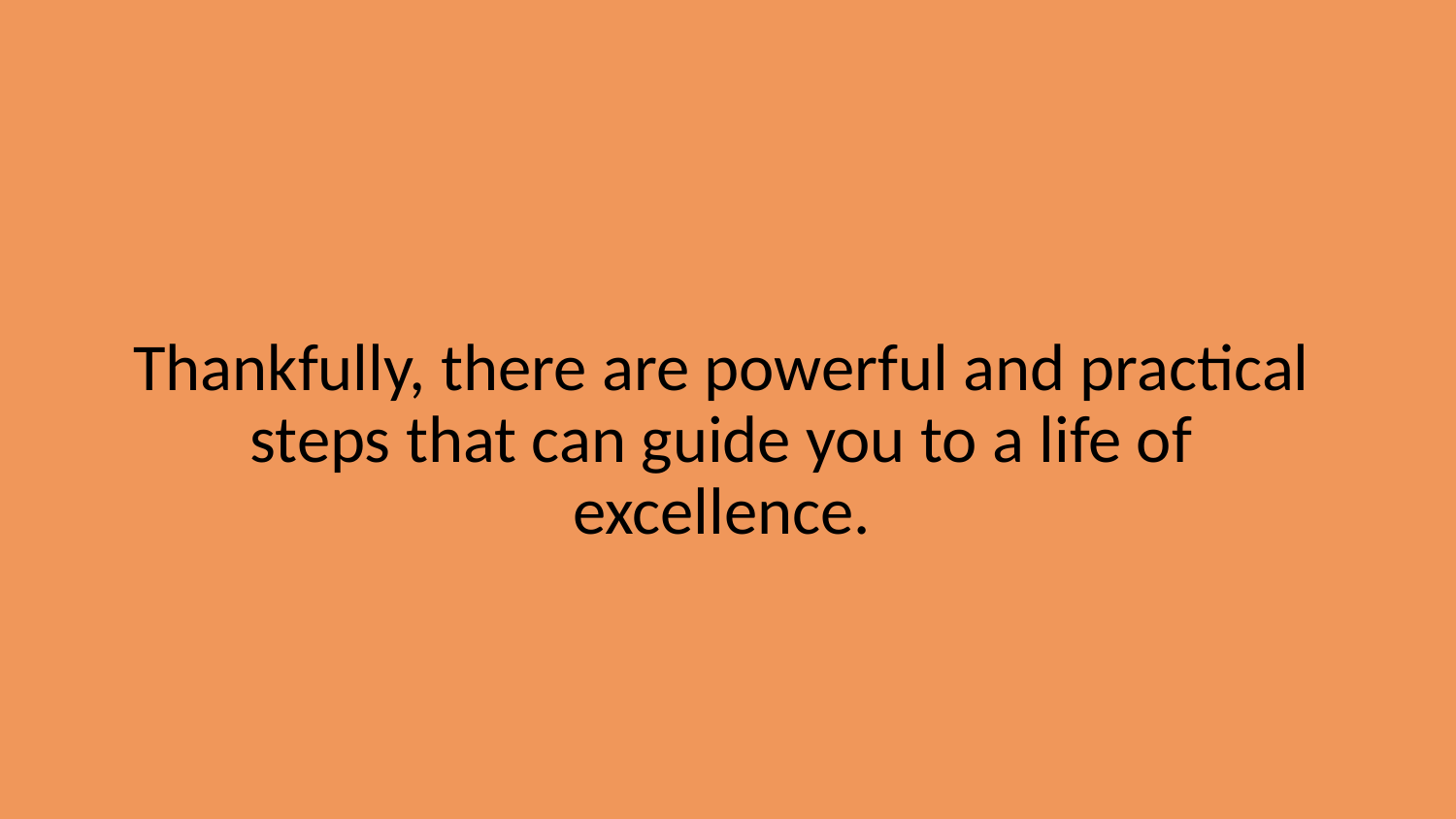

Thankfully, there are powerful and practical steps that can guide you to a life of excellence.